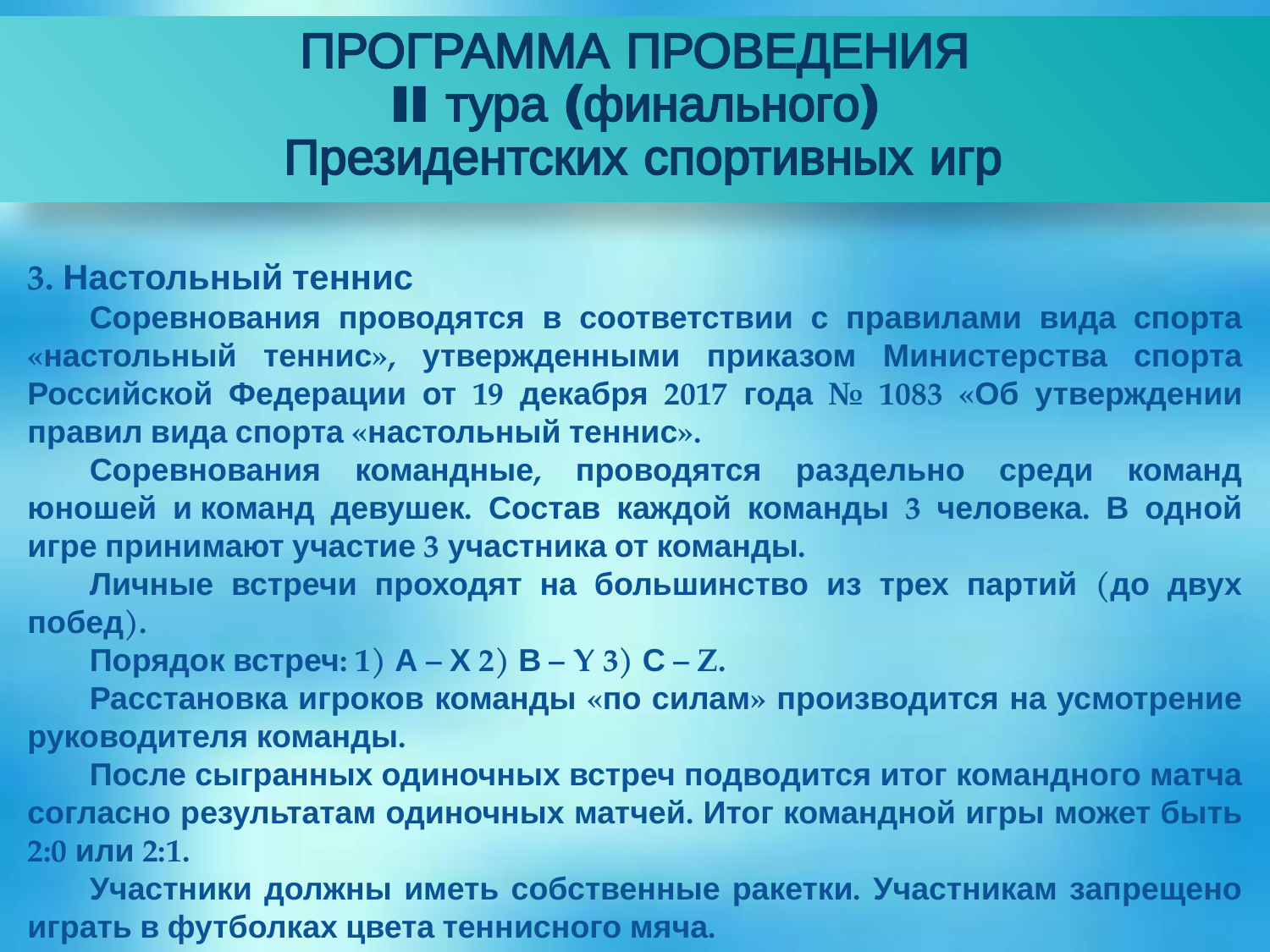

ПРОГРАММА ПРОВЕДЕНИЯ
II тура (финального)
 Президентских спортивных игр

3. Настольный теннис
Соревнования проводятся в соответствии с правилами вида спорта «настольный теннис», утвержденными приказом Министерства спорта Российской Федерации от 19 декабря 2017 года № 1083 «Об утверждении правил вида спорта «настольный теннис».
Соревнования командные, проводятся раздельно среди команд юношей и команд девушек. Состав каждой команды 3 человека. В одной игре принимают участие 3 участника от команды.
Личные встречи проходят на большинство из трех партий (до двух побед).
Порядок встреч: 1) А – Х 2) В – Y 3) С – Z.
Расстановка игроков команды «по силам» производится на усмотрение руководителя команды.
После сыгранных одиночных встреч подводится итог командного матча согласно результатам одиночных матчей. Итог командной игры может быть 2:0 или 2:1.
Участники должны иметь собственные ракетки. Участникам запрещено играть в футболках цвета теннисного мяча.